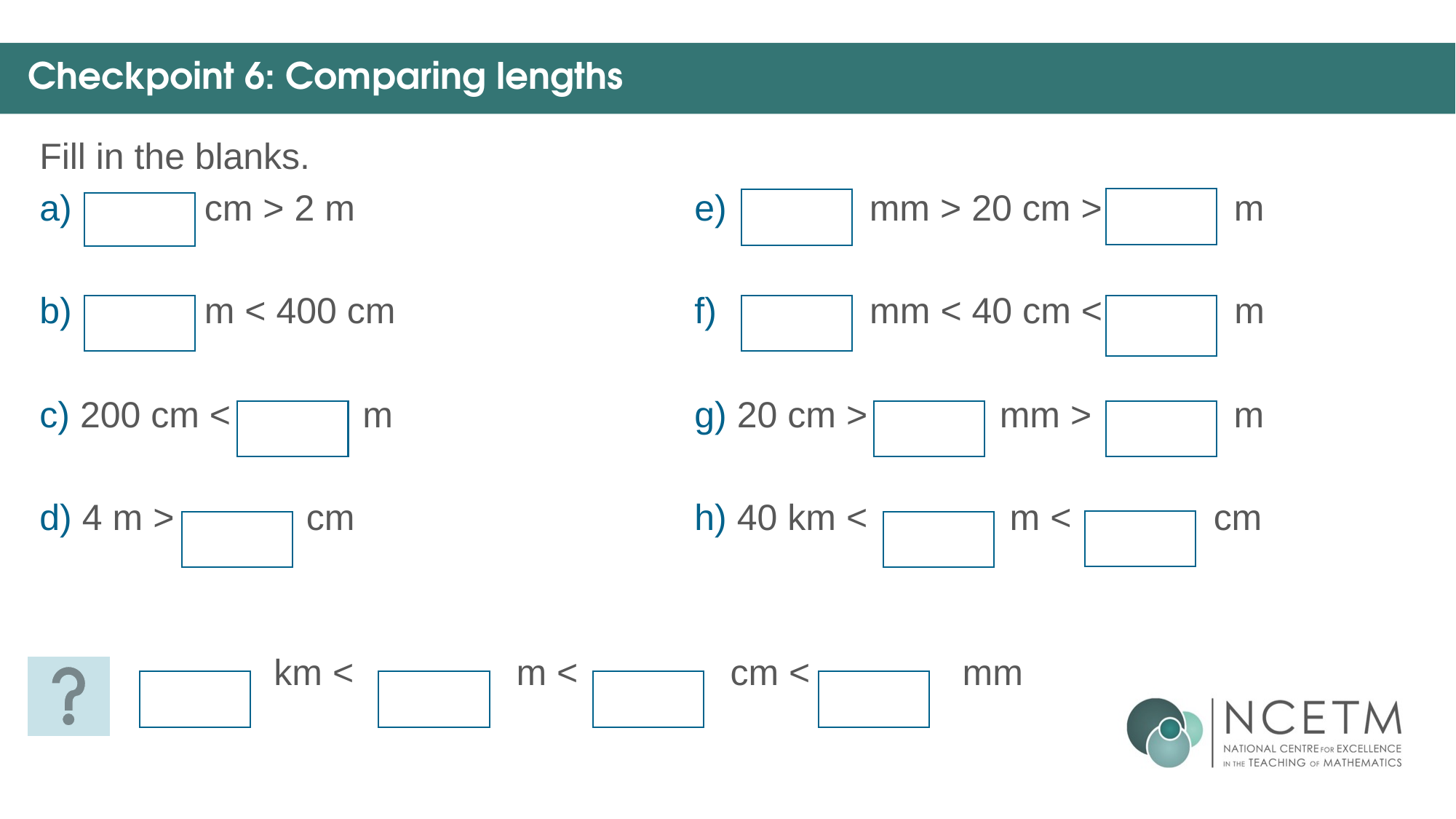

Checkpoint 6: Comparing lengths

Fill in the blanks.
a)             cm > 2 m				e)              mm > 20 cm >             m

b)             m < 400 cm			f)               mm < 40 cm <             m

c) 200 cm <             m			g) 20 cm >             mm >              m

d) 4 m >             cm				h) 40 km <              m <              cm

                       km <                m <               cm <               mm